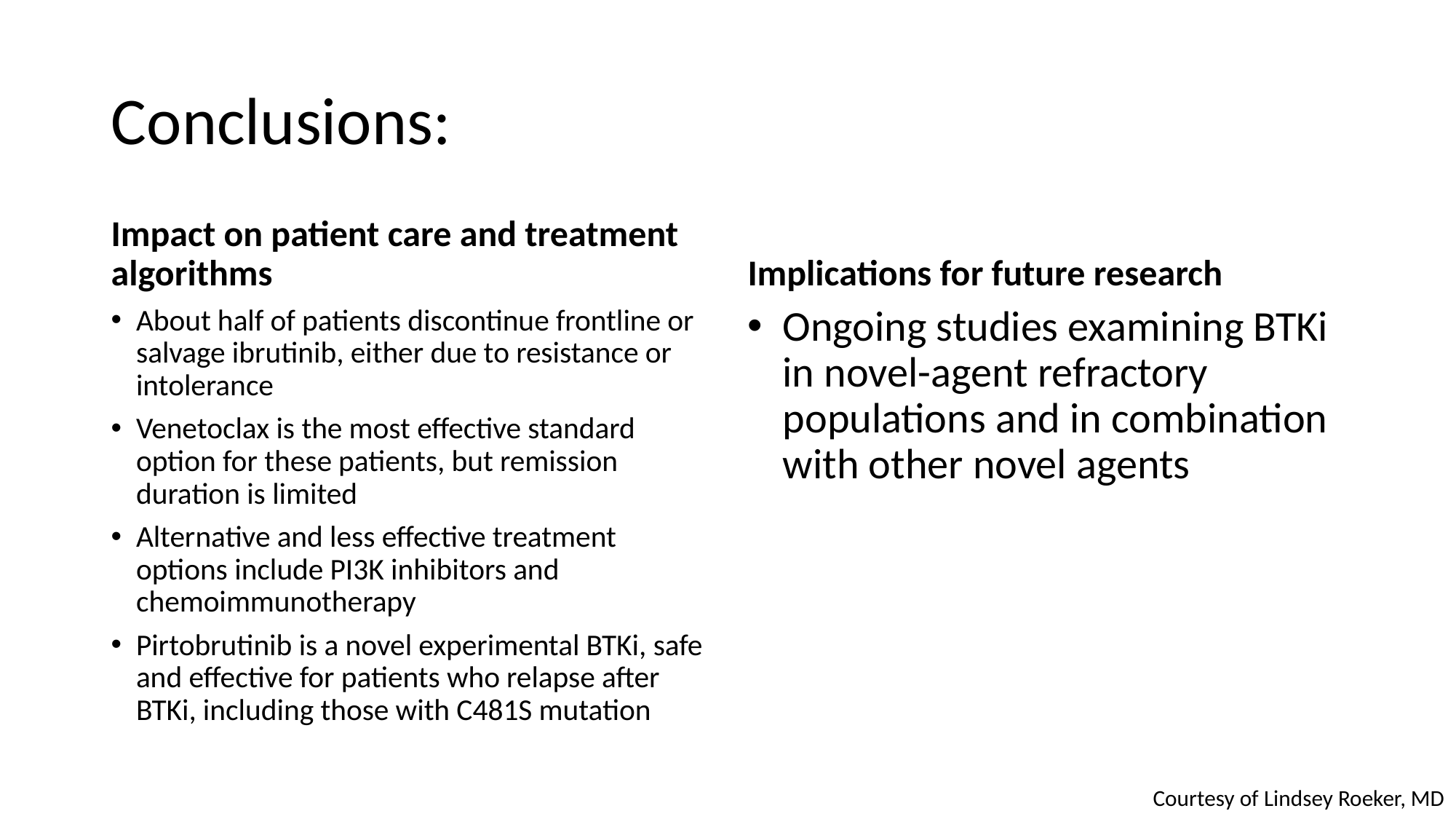

# Conclusions:
Impact on patient care and treatment algorithms
Implications for future research
About half of patients discontinue frontline or salvage ibrutinib, either due to resistance or intolerance
Venetoclax is the most effective standard option for these patients, but remission duration is limited
Alternative and less effective treatment options include PI3K inhibitors and chemoimmunotherapy
Pirtobrutinib is a novel experimental BTKi, safe and effective for patients who relapse after BTKi, including those with C481S mutation
Ongoing studies examining BTKi in novel-agent refractory populations and in combination with other novel agents
Courtesy of Lindsey Roeker, MD